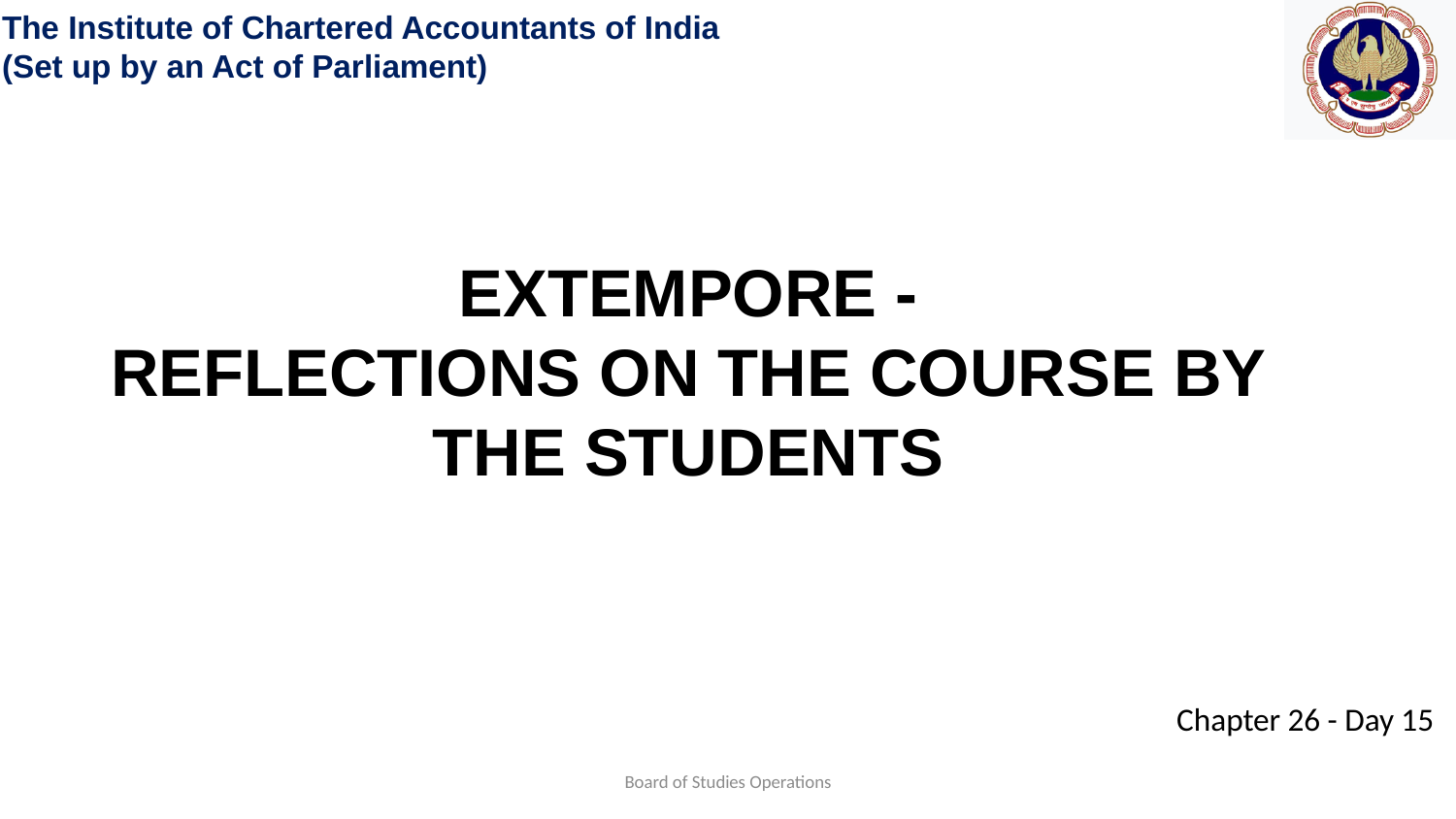

EXTEMPORE -
REFLECTIONS ON THE COURSE BY THE STUDENTS
Board of Studies Operations